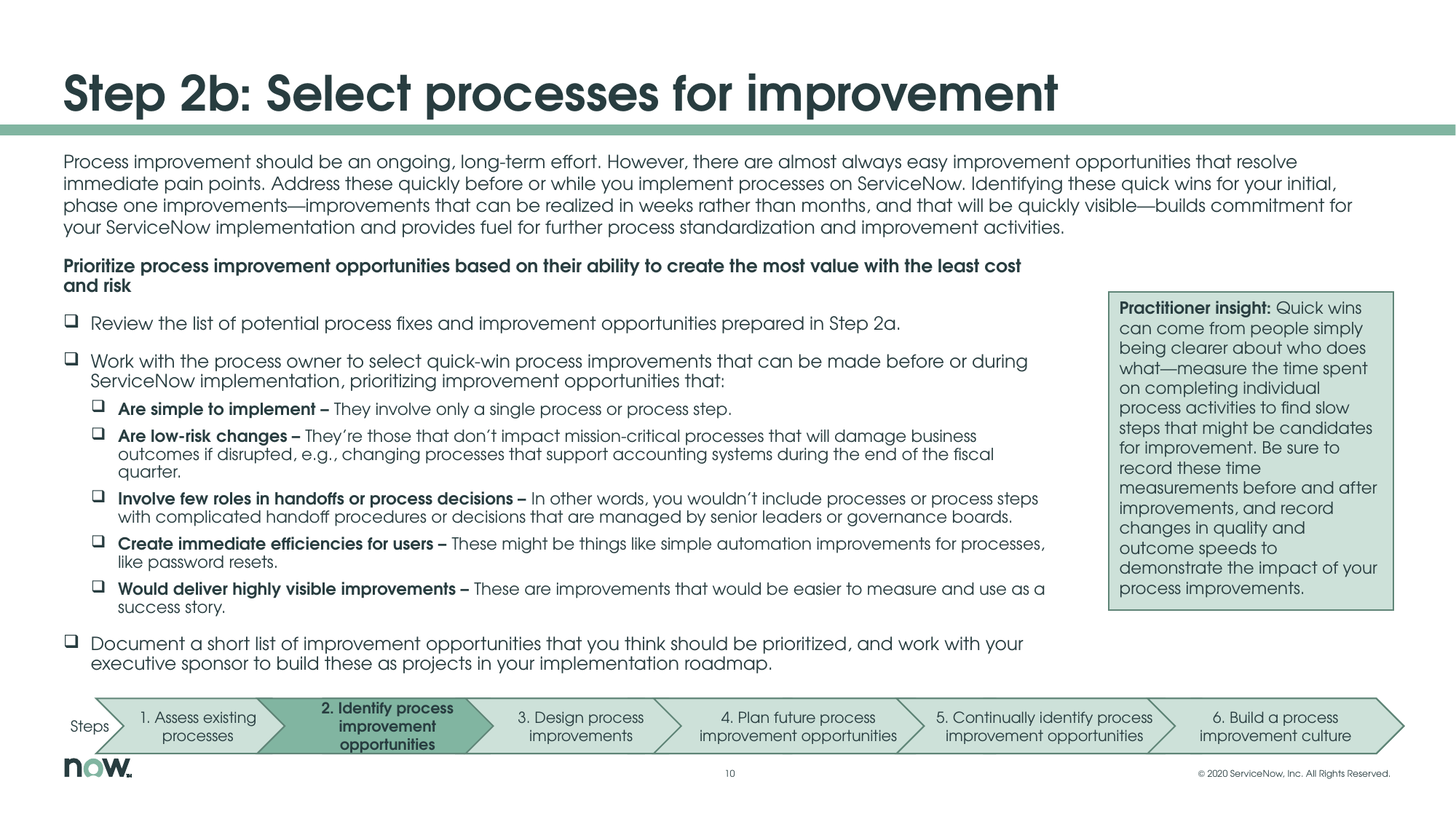

# Step 2b: Select processes for improvement

Process improvement should be an ongoing, long-term effort. However, there are almost always easy improvement opportunities that resolve immediate pain points. Address these quickly before or while you implement processes on ServiceNow. Identifying these quick wins for your initial, phase one improvements—improvements that can be realized in weeks rather than months, and that will be quickly visible—builds commitment for your ServiceNow implementation and provides fuel for further process standardization and improvement activities.
Prioritize process improvement opportunities based on their ability to create the most value with the least cost and risk
Review the list of potential process fixes and improvement opportunities prepared in Step 2a.
Work with the process owner to select quick-win process improvements that can be made before or during ServiceNow implementation, prioritizing improvement opportunities that:
Are simple to implement – They involve only a single process or process step.
Are low-risk changes – They’re those that don’t impact mission-critical processes that will damage business outcomes if disrupted, e.g., changing processes that support accounting systems during the end of the fiscal quarter.
Involve few roles in handoffs or process decisions – In other words, you wouldn’t include processes or process steps with complicated handoff procedures or decisions that are managed by senior leaders or governance boards.
Create immediate efficiencies for users – These might be things like simple automation improvements for processes, like password resets.
Would deliver highly visible improvements – These are improvements that would be easier to measure and use as a success story.
Document a short list of improvement opportunities that you think should be prioritized, and work with your executive sponsor to build these as projects in your implementation roadmap.

Practitioner insight: Quick wins can come from people simply being clearer about who does what—measure the time spent on completing individual process activities to find slow steps that might be candidates for improvement. Be sure to record these time measurements before and after improvements, and record changes in quality and outcome speeds to demonstrate the impact of your process improvements.

1. Assess existing processes
2. Identify process improvement opportunities
3. Design process improvements
4. Plan future process improvement opportunities
5. Continually identify process improvement opportunities
6. Build a process improvement culture
Steps
Steps
1. Assess existing processes
2. Identify process improvement opportunities
3. Design process improvements
4. Plan future process improvement opportunities
5. Continually identify process improvement opportunities
6. Build a process improvement culture